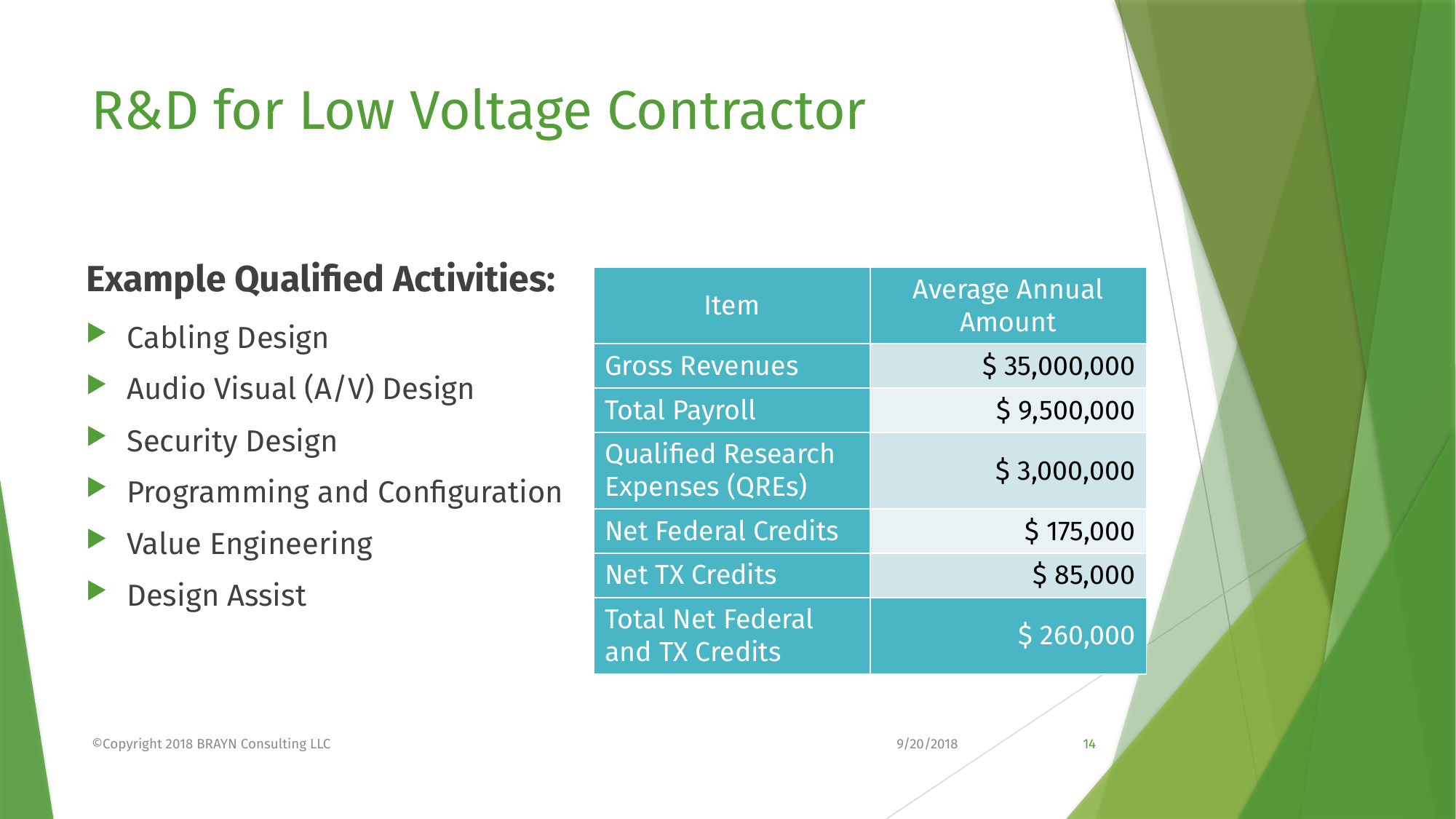

R&D for Low Voltage Contractor
Example Qualified Activities:
| Item | Average Annual Amount |
| --- | --- |
| Gross Revenues | $ 35,000,000 |
| Total Payroll | $ 9,500,000 |
| Qualified Research Expenses (QREs) | $ 3,000,000 |
| Net Federal Credits | $ 175,000 |
| Net TX Credits | $ 85,000 |
| Total Net Federal and TX Credits | $ 260,000 |
Cabling Design
Audio Visual (A/V) Design
Security Design
Programming and Configuration
Value Engineering
Design Assist
©Copyright 2018 BRAYN Consulting LLC
9/20/2018
14